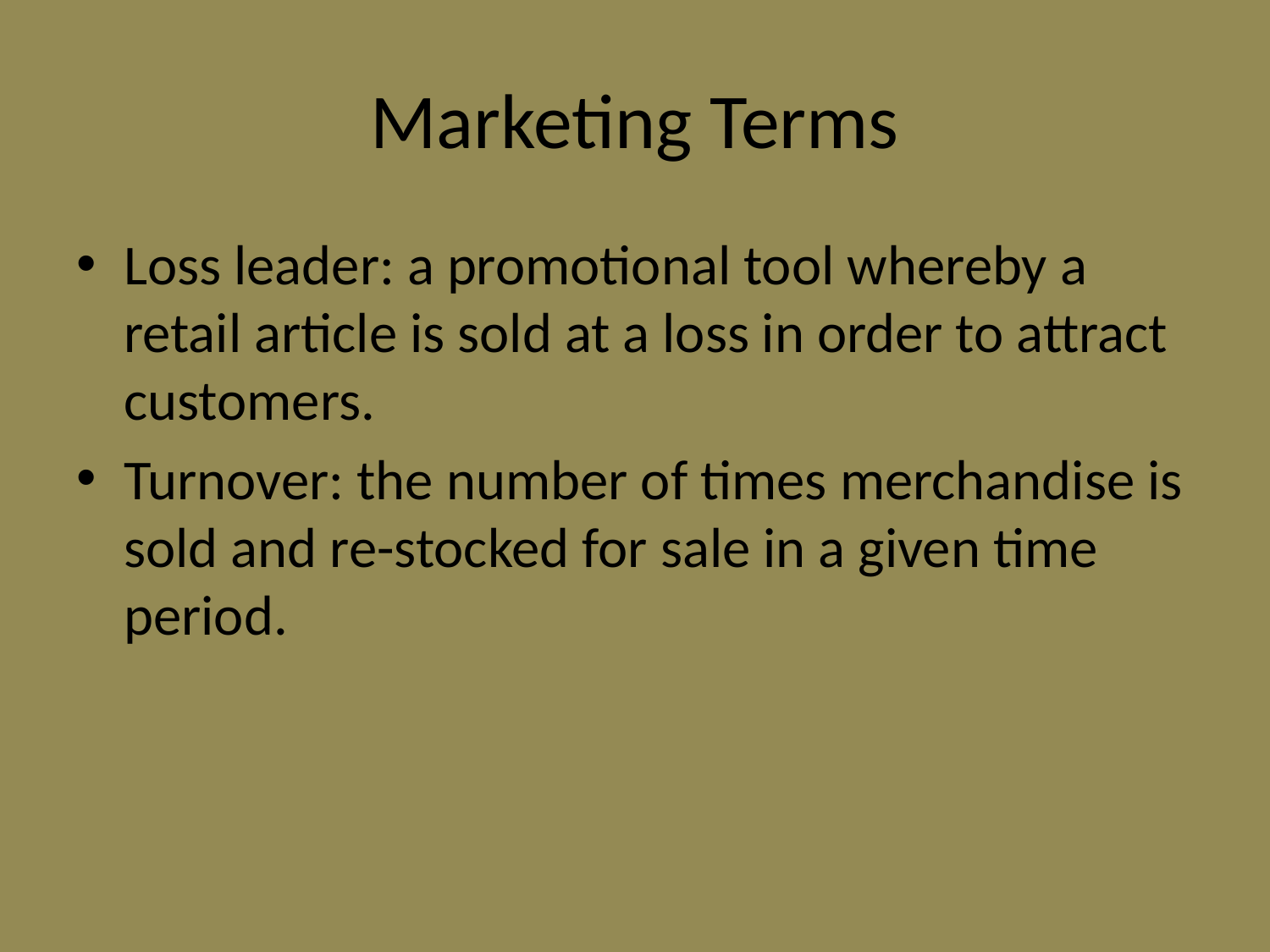

# Marketing Terms
Loss leader: a promotional tool whereby a retail article is sold at a loss in order to attract customers.
Turnover: the number of times merchandise is sold and re-stocked for sale in a given time period.